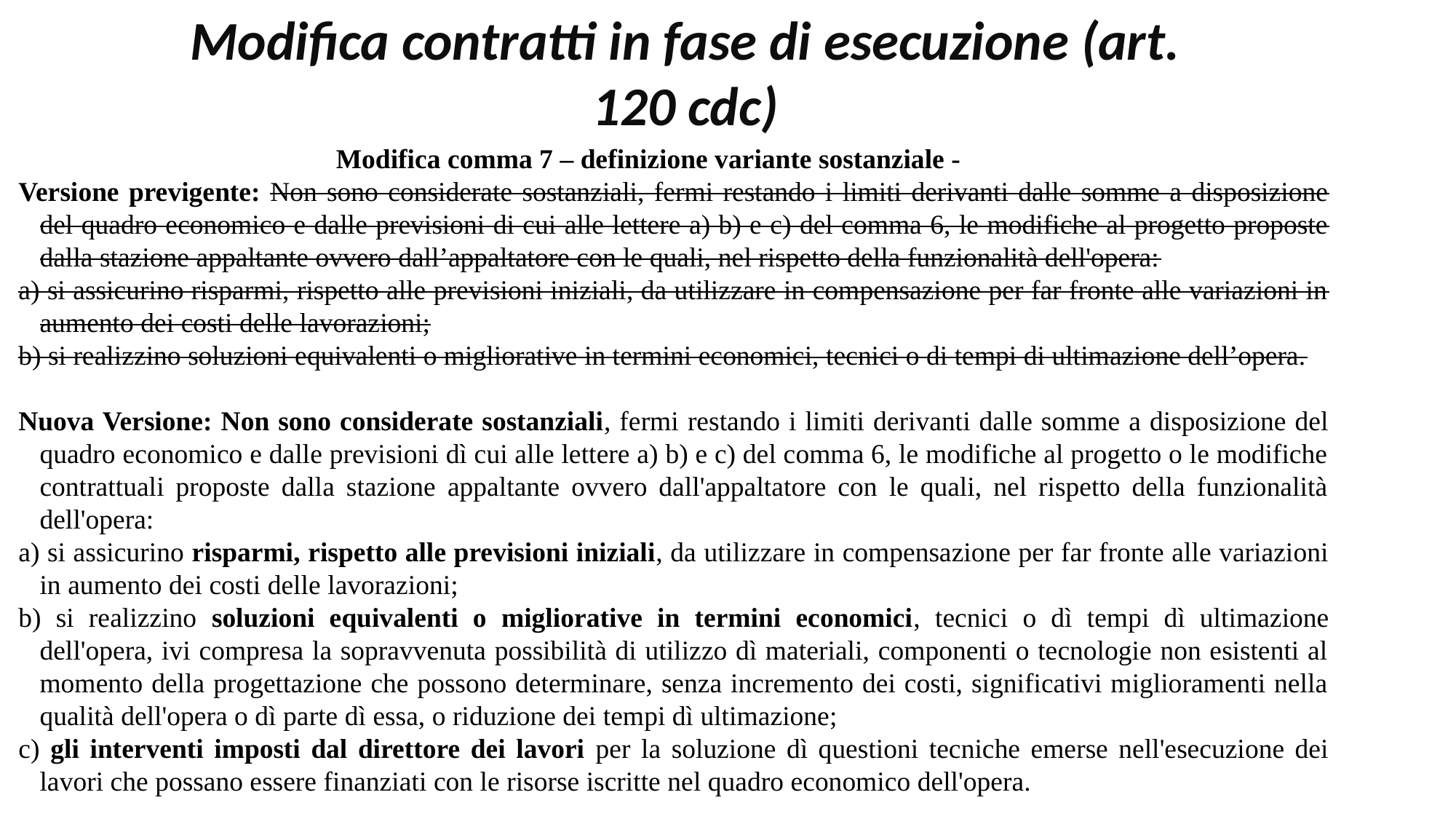

Modifica contratti in fase di esecuzione (art. 120 cdc)
Modifica comma 7 – definizione variante sostanziale -
Versione previgente: Non sono considerate sostanziali, fermi restando i limiti derivanti dalle somme a disposizione del quadro economico e dalle previsioni di cui alle lettere a) b) e c) del comma 6, le modifiche al progetto proposte dalla stazione appaltante ovvero dall’appaltatore con le quali, nel rispetto della funzionalità dell'opera:
a) si assicurino risparmi, rispetto alle previsioni iniziali, da utilizzare in compensazione per far fronte alle variazioni in aumento dei costi delle lavorazioni;
b) si realizzino soluzioni equivalenti o migliorative in termini economici, tecnici o di tempi di ultimazione dell’opera.

Nuova Versione: Non sono considerate sostanziali, fermi restando i limiti derivanti dalle somme a disposizione del quadro economico e dalle previsioni dì cui alle lettere a) b) e c) del comma 6, le modifiche al progetto o le modifiche contrattuali proposte dalla stazione appaltante ovvero dall'appaltatore con le quali, nel rispetto della funzionalità dell'opera:
a) si assicurino risparmi, rispetto alle previsioni iniziali, da utilizzare in compensazione per far fronte alle variazioni in aumento dei costi delle lavorazioni;
b) si realizzino soluzioni equivalenti o migliorative in termini economici, tecnici o dì tempi dì ultimazione dell'opera, ivi compresa la sopravvenuta possibilità di utilizzo dì materiali, componenti o tecnologie non esistenti al momento della progettazione che possono determinare, senza incremento dei costi, significativi miglioramenti nella qualità dell'opera o dì parte dì essa, o riduzione dei tempi dì ultimazione;
c) gli interventi imposti dal direttore dei lavori per la soluzione dì questioni tecniche emerse nell'esecuzione dei lavori che possano essere finanziati con le risorse iscritte nel quadro economico dell'opera.